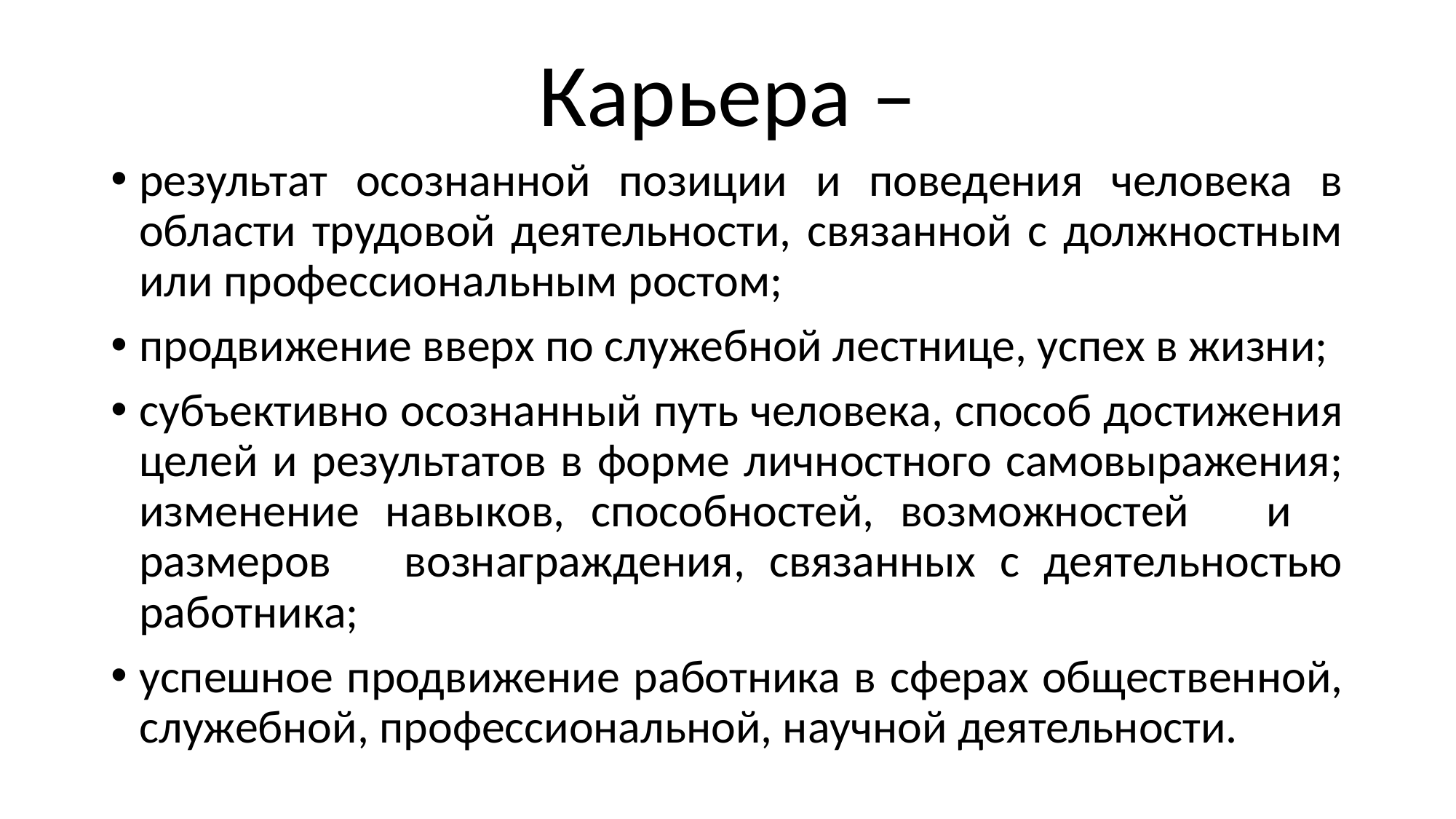

# Карьера –
результат осознанной позиции и поведения человека в области трудовой деятельности, связанной с должностным или профессиональным ростом;
продвижение вверх по служебной лестнице, успех в жизни;
субъективно осознанный путь человека, способ достижения целей и результатов в форме личностного самовыражения; изменение навыков, способностей, возможностей   и   размеров   вознаграждения, связанных с деятельностью работника;
успешное продвижение работника в сферах общественной, служебной, профессиональной, научной деятельности.